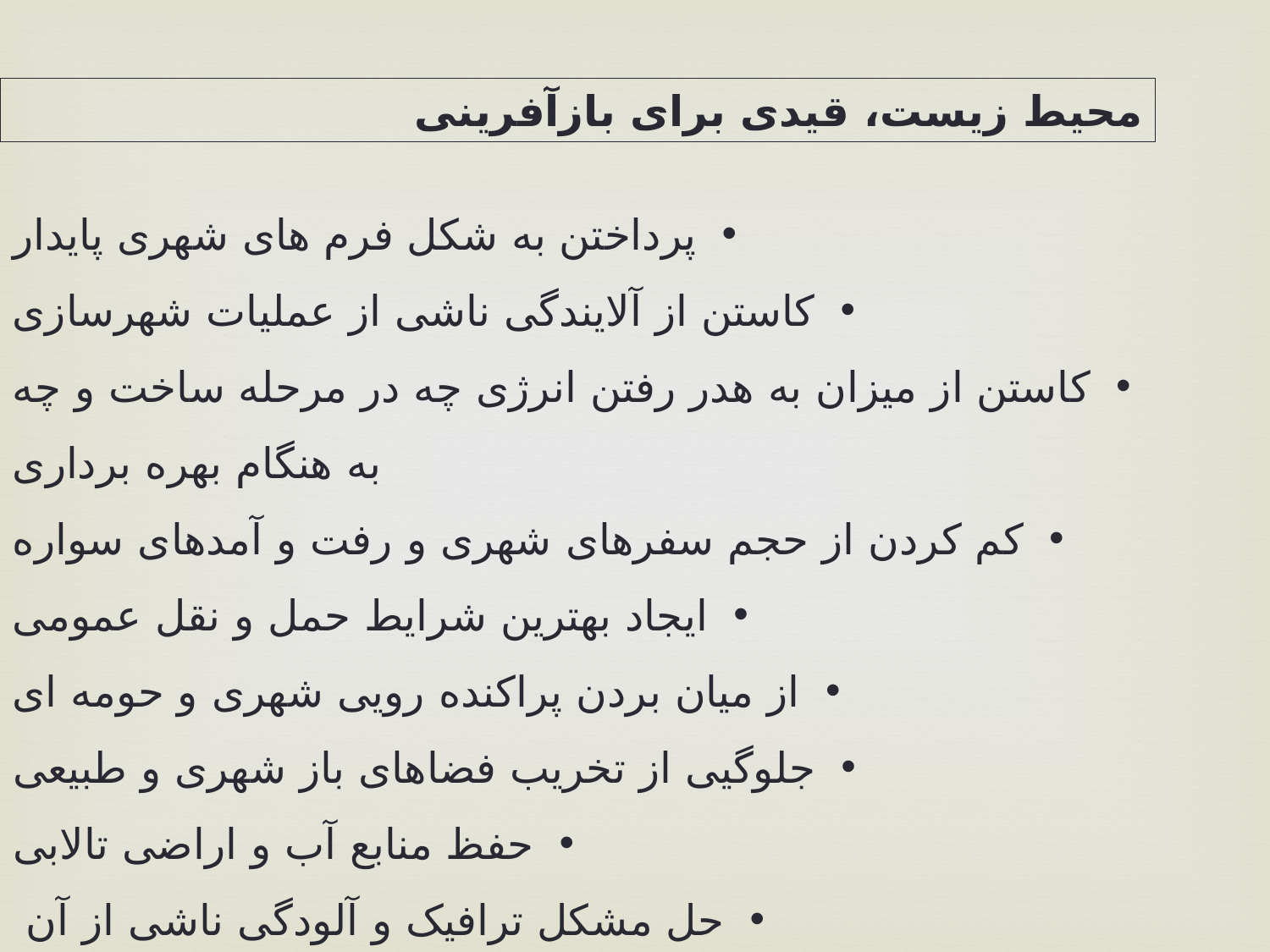

محیط زیست، قیدی برای بازآفرینی
پرداختن به شکل فرم های شهری پایدار
کاستن از آلایندگی ناشی از عملیات شهرسازی
کاستن از میزان به هدر رفتن انرژی چه در مرحله ساخت و چه به هنگام بهره برداری
کم کردن از حجم سفرهای شهری و رفت و آمدهای سواره
ایجاد بهترین شرایط حمل و نقل عمومی
از میان بردن پراکنده رویی شهری و حومه ای
جلوگیی از تخریب فضاهای باز شهری و طبیعی
حفظ منابع آب و اراضی تالابی
حل مشکل ترافیک و آلودگی ناشی از آن